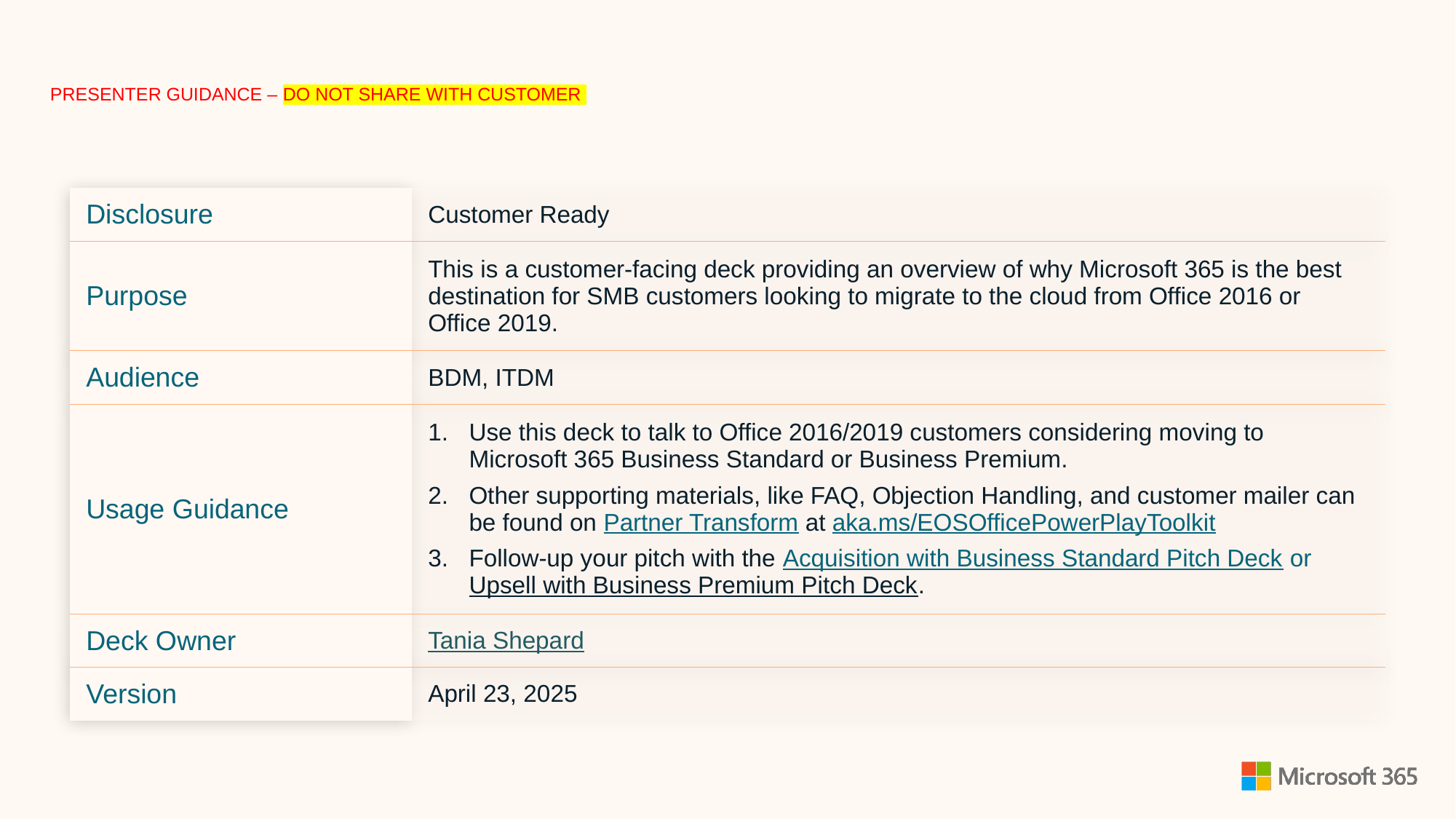

PRESENTER GUIDANCE – DO NOT SHARE WITH CUSTOMER
| Disclosure | Customer Ready |
| --- | --- |
| Purpose | This is a customer-facing deck providing an overview of why Microsoft 365 is the best destination for SMB customers looking to migrate to the cloud from Office 2016 or Office 2019. |
| Audience | BDM, ITDM |
| Usage Guidance | Use this deck to talk to Office 2016/2019 customers considering moving to Microsoft 365 Business Standard or Business Premium. Other supporting materials, like FAQ, Objection Handling, and customer mailer can be found on Partner Transform at aka.ms/EOSOfficePowerPlayToolkit Follow-up your pitch with the Acquisition with Business Standard Pitch Deck or Upsell with Business Premium Pitch Deck. |
| Deck Owner | Tania Shepard |
| Version | April 23, 2025 |